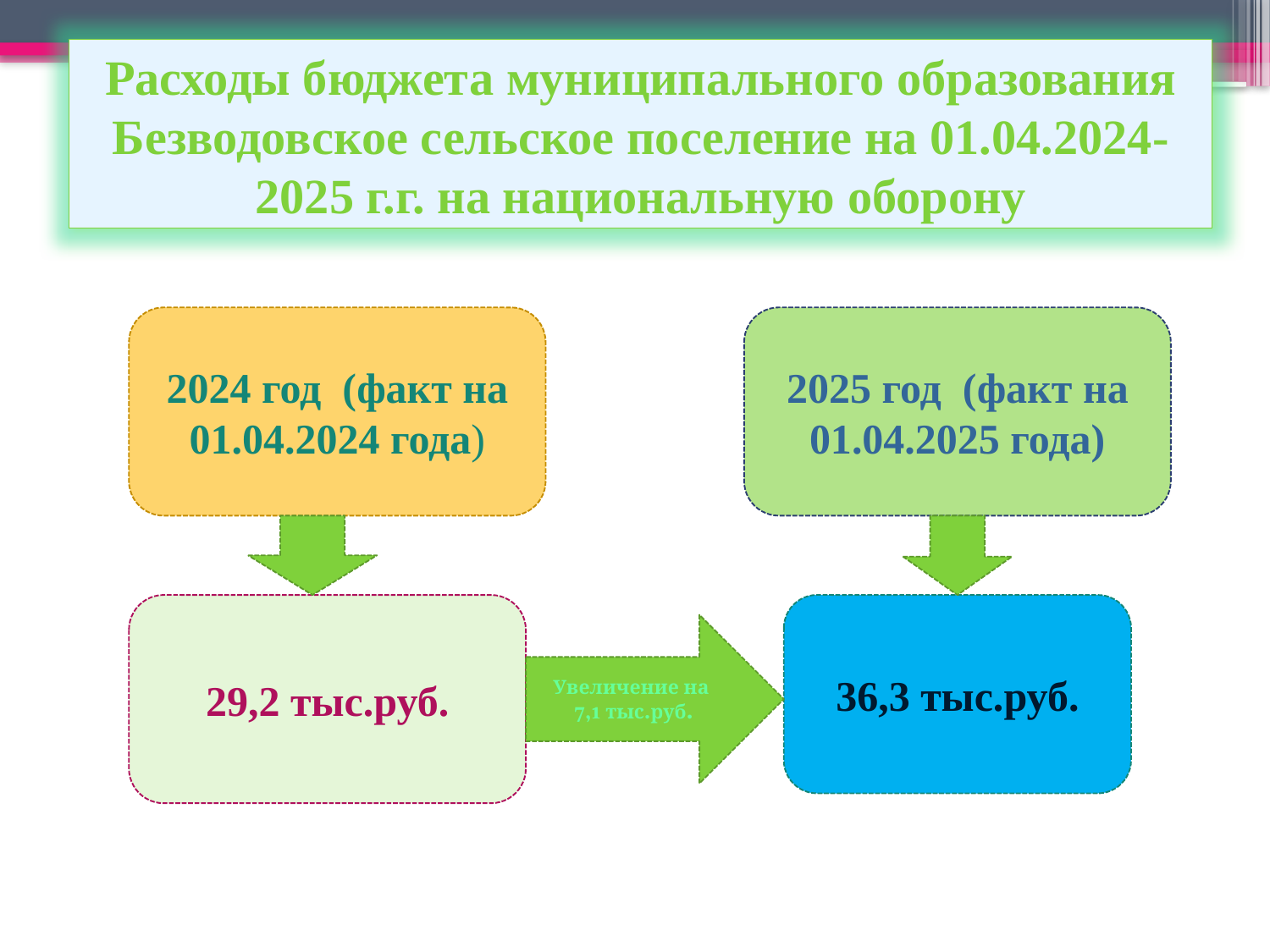

Расходы бюджета муниципального образования Безводовское сельское поселение на 01.04.2024-2025 г.г. на национальную оборону
2024 год  (факт на 01.04.2024 года)
2025 год  (факт на 01.04.2025 года)

29,2 тыс.руб.
36,3 тыс.руб.
Увеличение на  7,1 тыс.руб.